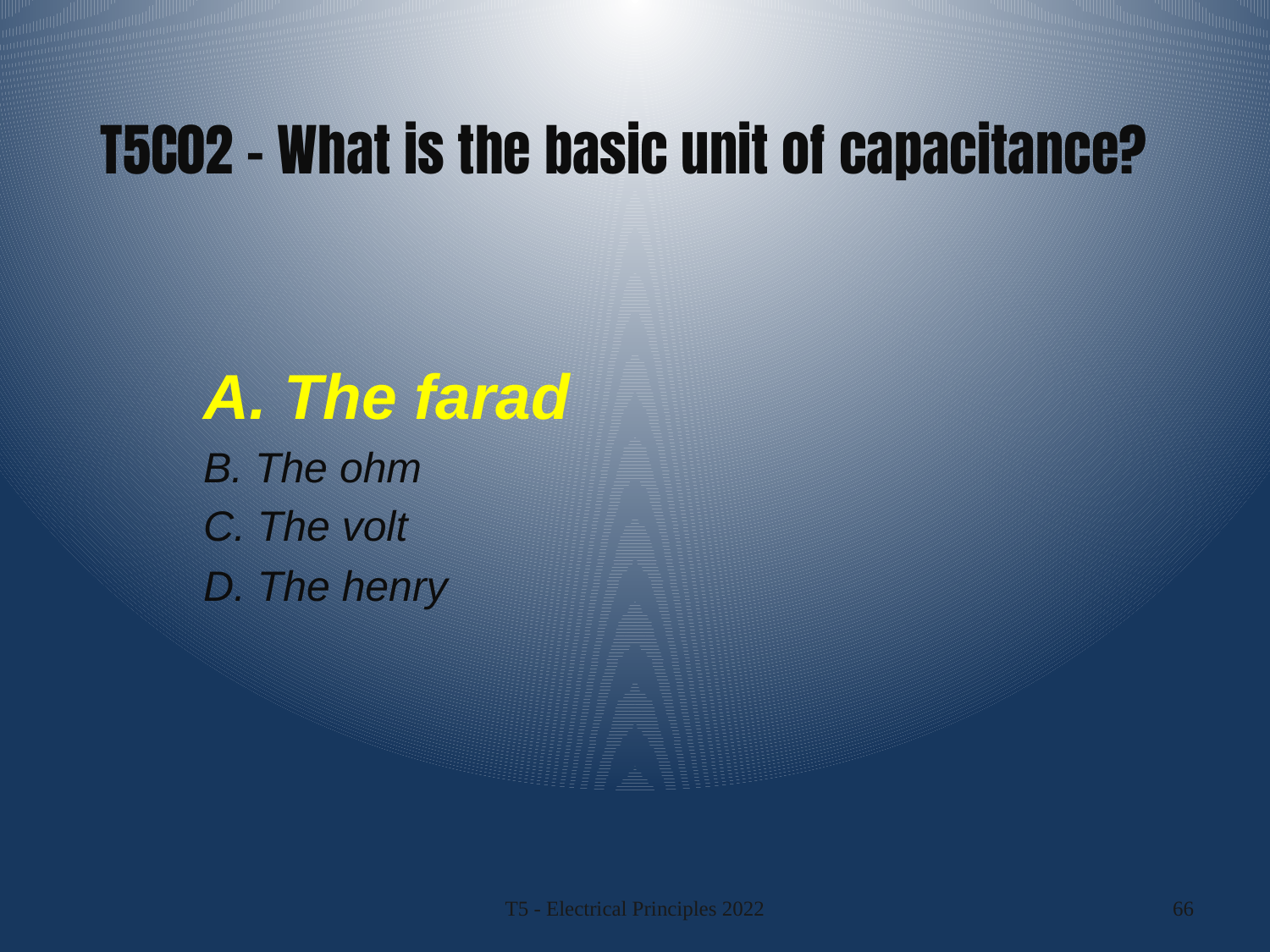

# T5C02 - What is the basic unit of capacitance?
A. The farad
B. The ohm
C. The volt
D. The henry

T5 - Electrical Principles 2022
66